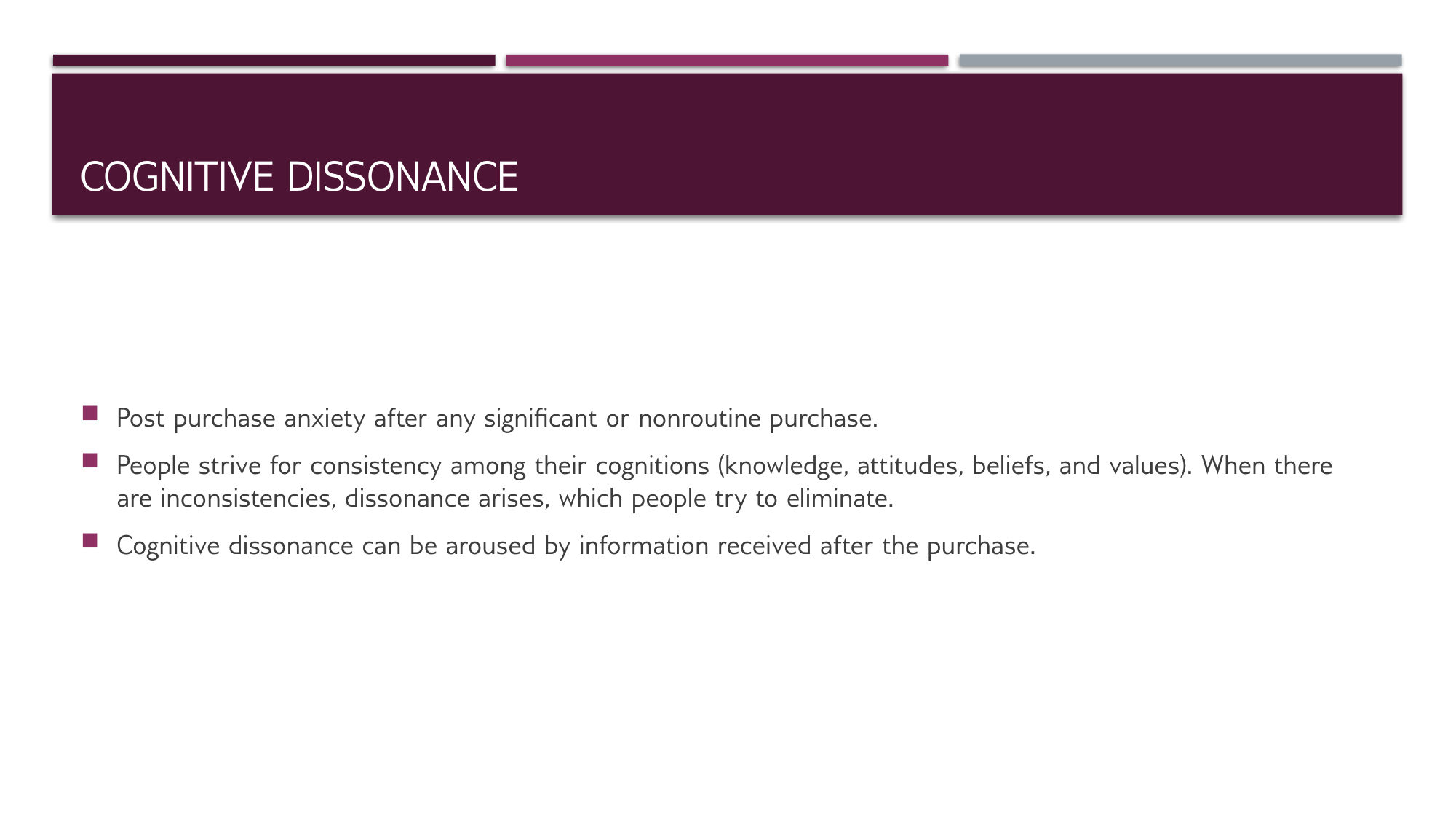

# Cognitive dissonance
Post purchase anxiety after any significant or nonroutine purchase.
People strive for consistency among their cognitions (knowledge, attitudes, beliefs, and values). When there are inconsistencies, dissonance arises, which people try to eliminate.
Cognitive dissonance can be aroused by information received after the purchase.